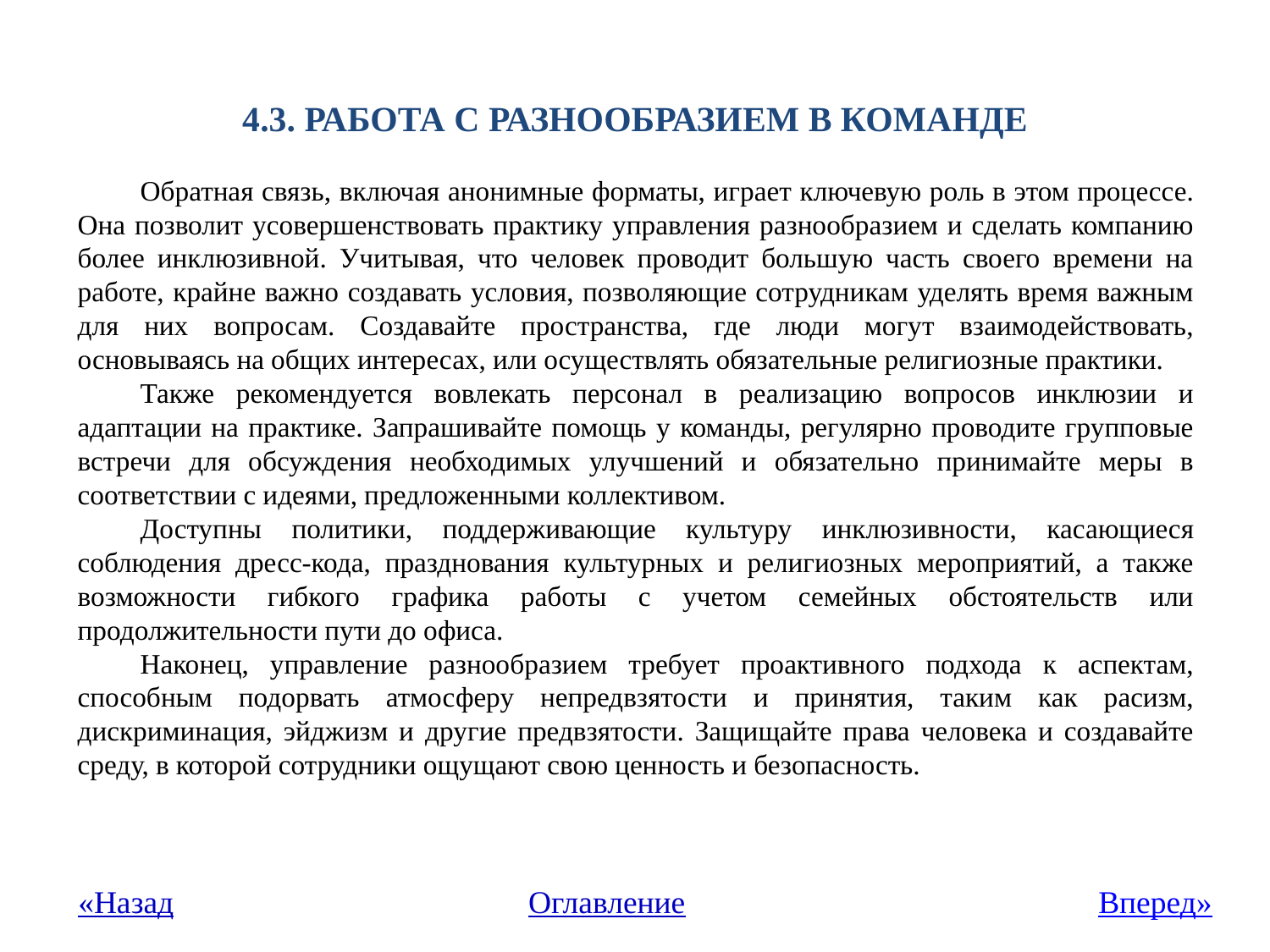

# 4.3. РАБОТА С РАЗНООБРАЗИЕМ В КОМАНДЕ
Обратная связь, включая анонимные форматы, играет ключевую роль в этом процессе. Она позволит усовершенствовать практику управления разнообразием и сделать компанию более инклюзивной. Учитывая, что человек проводит большую часть своего времени на работе, крайне важно создавать условия, позволяющие сотрудникам уделять время важным для них вопросам. Создавайте пространства, где люди могут взаимодействовать, основываясь на общих интересах, или осуществлять обязательные религиозные практики.
Также рекомендуется вовлекать персонал в реализацию вопросов инклюзии и адаптации на практике. Запрашивайте помощь у команды, регулярно проводите групповые встречи для обсуждения необходимых улучшений и обязательно принимайте меры в соответствии с идеями, предложенными коллективом.
Доступны политики, поддерживающие культуру инклюзивности, касающиеся соблюдения дресс-кода, празднования культурных и религиозных мероприятий, а также возможности гибкого графика работы с учетом семейных обстоятельств или продолжительности пути до офиса.
Наконец, управление разнообразием требует проактивного подхода к аспектам, способным подорвать атмосферу непредвзятости и принятия, таким как расизм, дискриминация, эйджизм и другие предвзятости. Защищайте права человека и создавайте среду, в которой сотрудники ощущают свою ценность и безопасность.

«Назад
Оглавление
Вперед»